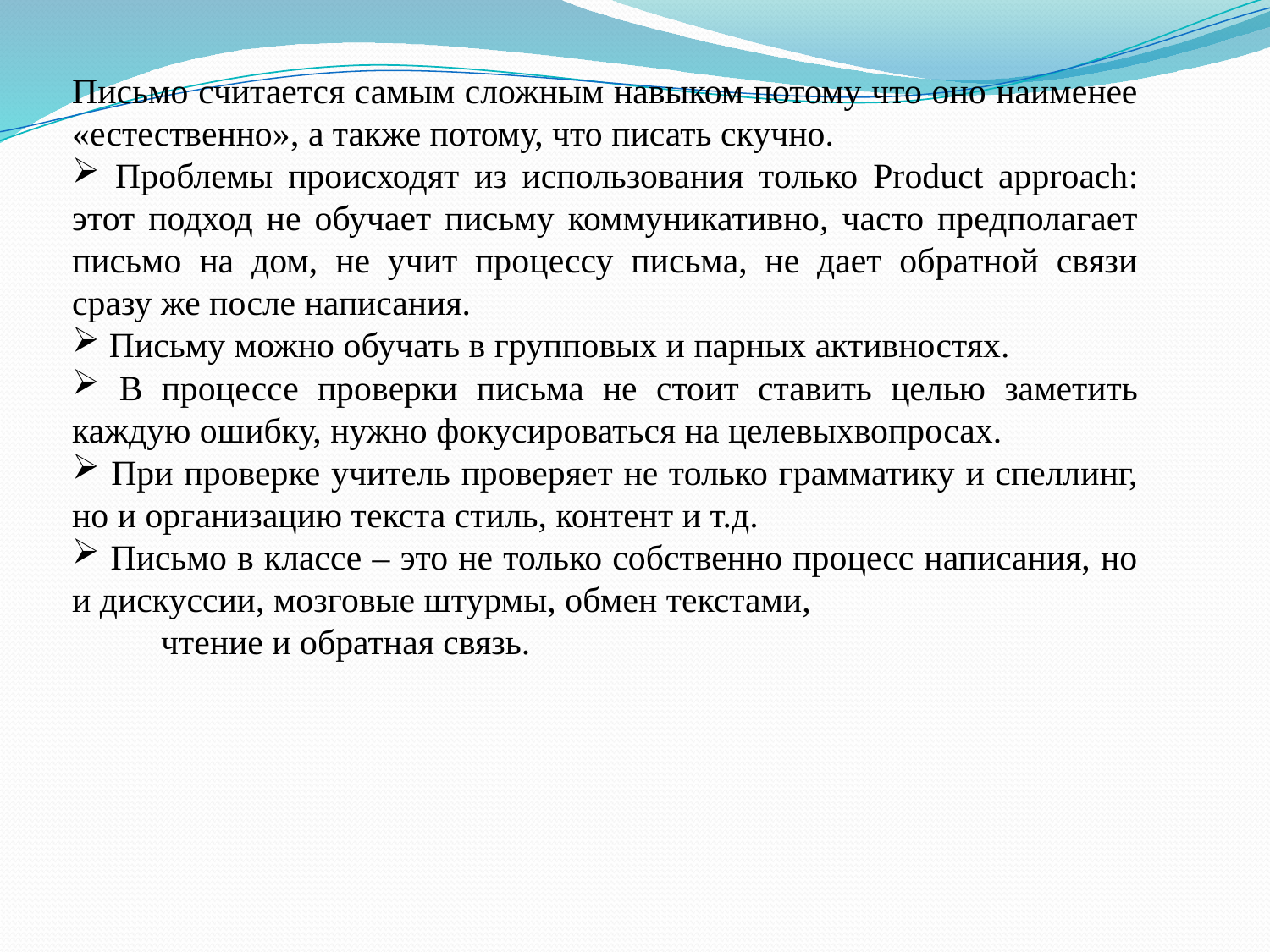

Письмо считается самым сложным навыком потому что оно наименее «естественно», а также потому, что писать скучно.
 Проблемы происходят из использования только Product approach: этот подход не обучает письму коммуникативно, часто предполагает письмо на дом, не учит процессу письма, не дает обратной связи сразу же после написания.
 Письму можно обучать в групповых и парных активностях.
 В процессе проверки письма не стоит ставить целью заметить каждую ошибку, нужно фокусироваться на целевыхвопросах.
 При проверке учитель проверяет не только грамматику и спеллинг, но и организацию текста стиль, контент и т.д.
 Письмо в классе – это не только собственно процесс написания, но и дискуссии, мозговые штурмы, обмен текстами,
          чтение и обратная связь.